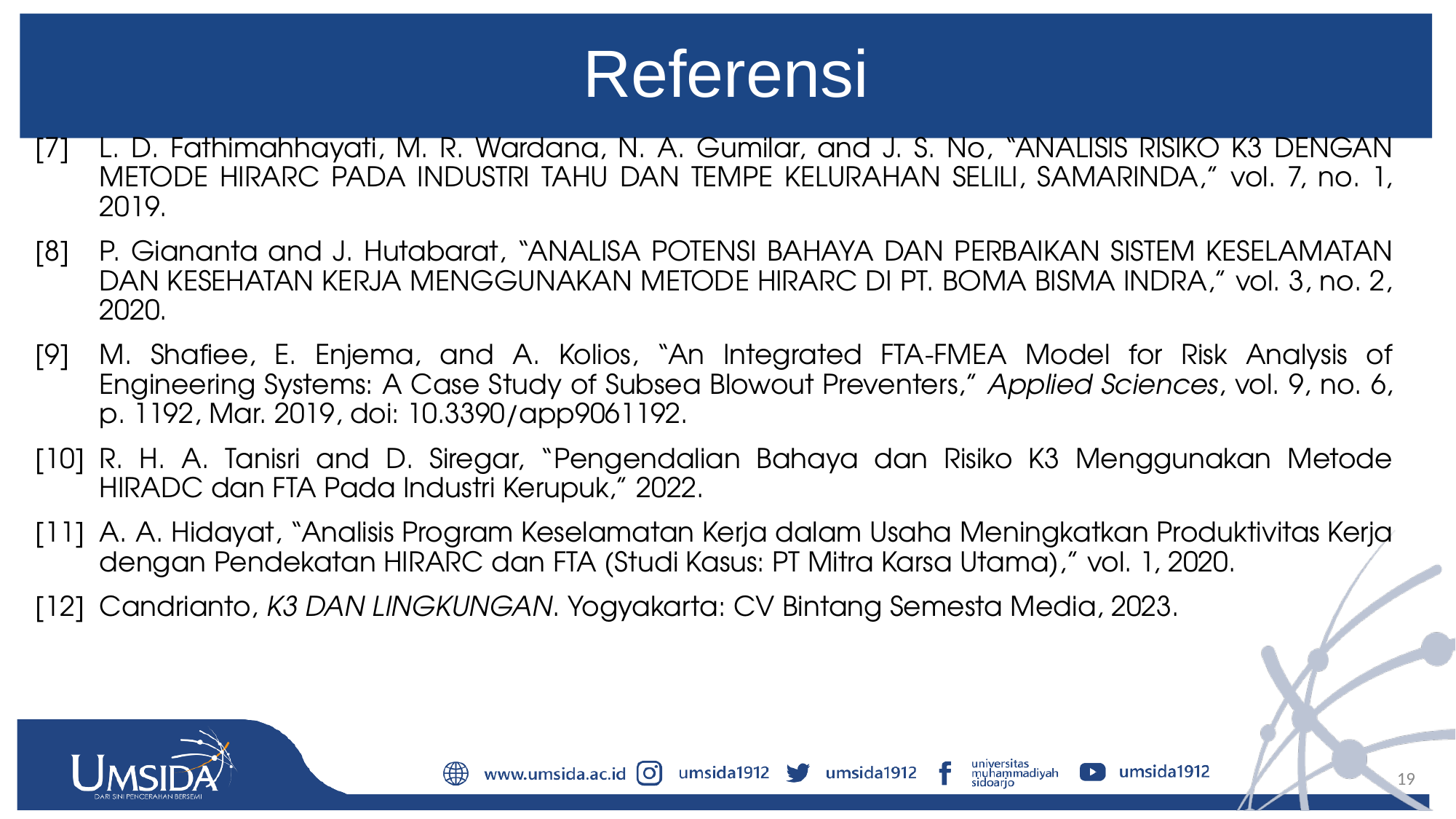

# Referensi
[7]	L. D. Fathimahhayati, M. R. Wardana, N. A. Gumilar, and J. S. No, “ANALISIS RISIKO K3 DENGAN METODE HIRARC PADA INDUSTRI TAHU DAN TEMPE KELURAHAN SELILI, SAMARINDA,” vol. 7, no. 1, 2019.
[8]	P. Giananta and J. Hutabarat, “ANALISA POTENSI BAHAYA DAN PERBAIKAN SISTEM KESELAMATAN DAN KESEHATAN KERJA MENGGUNAKAN METODE HIRARC DI PT. BOMA BISMA INDRA,” vol. 3, no. 2, 2020.
[9]	M. Shafiee, E. Enjema, and A. Kolios, “An Integrated FTA-FMEA Model for Risk Analysis of Engineering Systems: A Case Study of Subsea Blowout Preventers,” Applied Sciences, vol. 9, no. 6, p. 1192, Mar. 2019, doi: 10.3390/app9061192.
[10]	R. H. A. Tanisri and D. Siregar, “Pengendalian Bahaya dan Risiko K3 Menggunakan Metode HIRADC dan FTA Pada Industri Kerupuk,” 2022.
[11]	A. A. Hidayat, “Analisis Program Keselamatan Kerja dalam Usaha Meningkatkan Produktivitas Kerja dengan Pendekatan HIRARC dan FTA (Studi Kasus: PT Mitra Karsa Utama),” vol. 1, 2020.
[12]	Candrianto, K3 DAN LINGKUNGAN. Yogyakarta: CV Bintang Semesta Media, 2023.